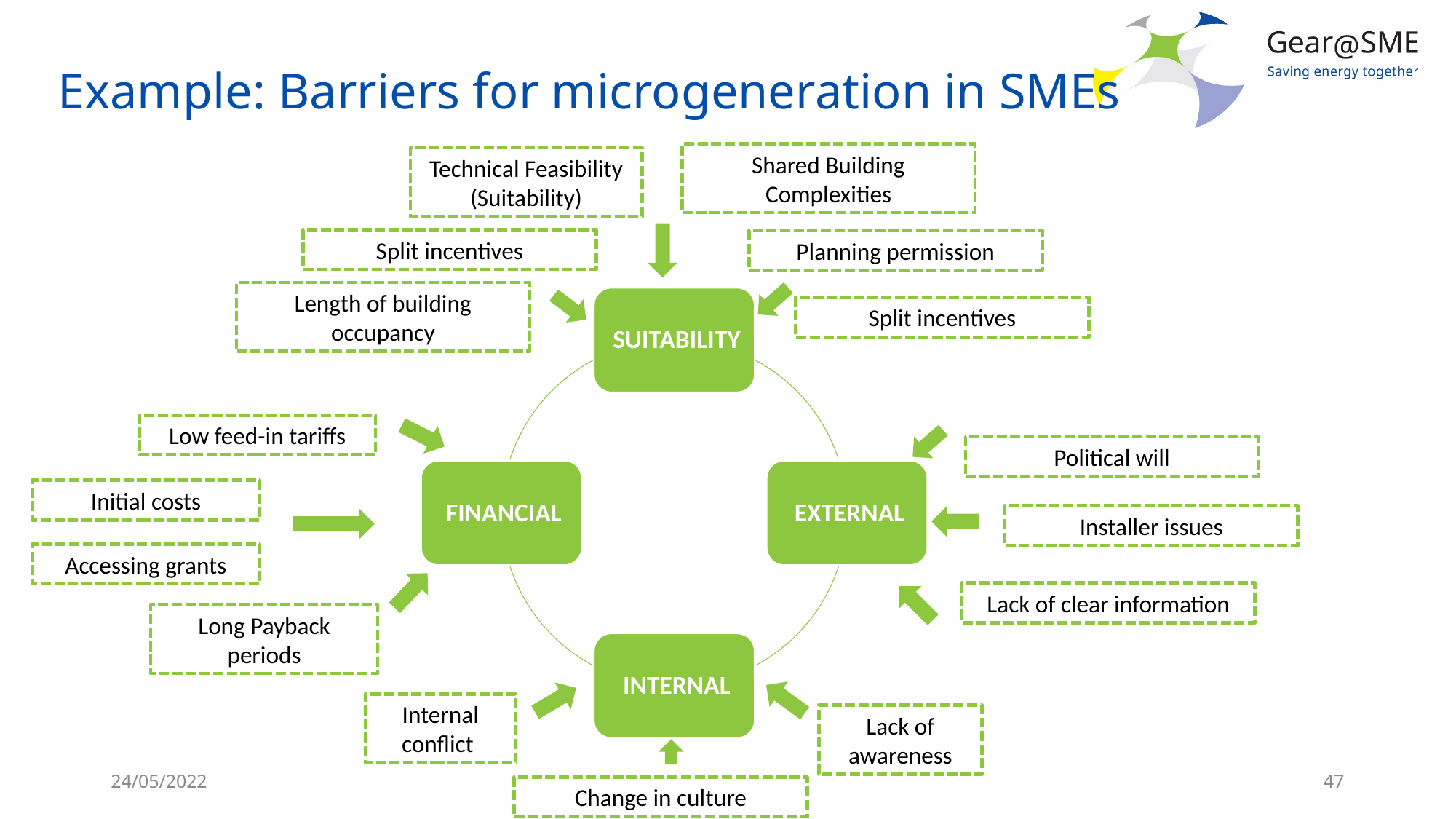

# Example: Barriers for microgeneration in SMEs
Shared Building Complexities
Technical Feasibility (Suitability)
Split incentives
Planning permission

Length of building occupancy
SUITABILITY
EXTERNAL
INTERNAL
FINANCIAL

Split incentives
Low feed-in tariffs

Political will
Initial costs
Installer issues

Accessing grants

Lack of clear information

Long Payback periods

Internal conflict
Lack of awareness

24/05/2022
47
Change in culture